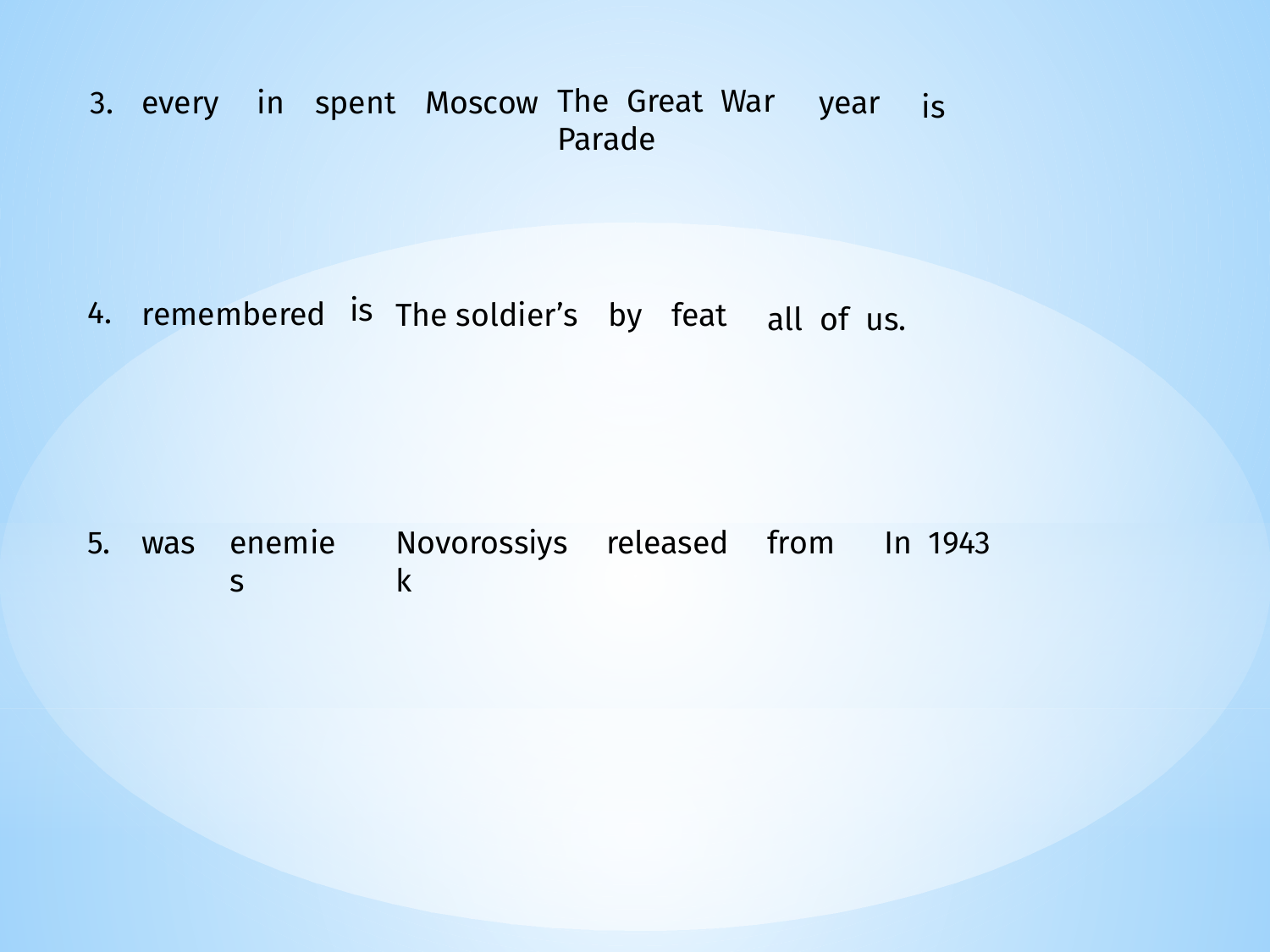

The  Great  War  Parade
3.
every
in
spent
Moscow
year
is

 is
4.
remembered
The soldier’s
by
feat
all  of  us.
5.
was
enemies
Novorossiysk
released
from
In  1943